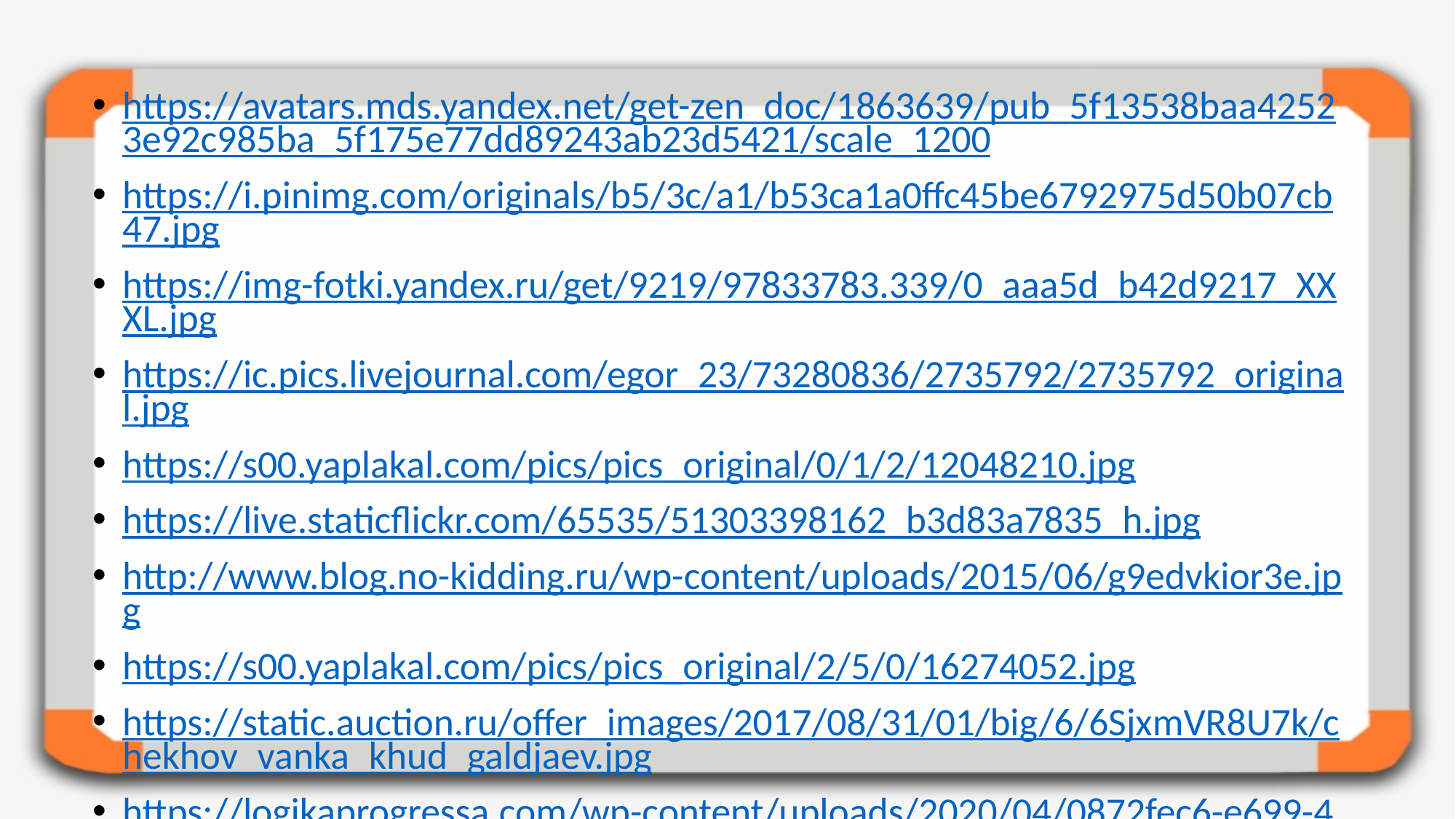

https://avatars.mds.yandex.net/get-zen_doc/1863639/pub_5f13538baa42523e92c985ba_5f175e77dd89243ab23d5421/scale_1200
https://i.pinimg.com/originals/b5/3c/a1/b53ca1a0ffc45be6792975d50b07cb47.jpg
https://img-fotki.yandex.ru/get/9219/97833783.339/0_aaa5d_b42d9217_XXXL.jpg
https://ic.pics.livejournal.com/egor_23/73280836/2735792/2735792_original.jpg
https://s00.yaplakal.com/pics/pics_original/0/1/2/12048210.jpg
https://live.staticflickr.com/65535/51303398162_b3d83a7835_h.jpg
http://www.blog.no-kidding.ru/wp-content/uploads/2015/06/g9edvkior3e.jpg
https://s00.yaplakal.com/pics/pics_original/2/5/0/16274052.jpg
https://static.auction.ru/offer_images/2017/08/31/01/big/6/6SjxmVR8U7k/chekhov_vanka_khud_galdjaev.jpg
https://logikaprogressa.com/wp-content/uploads/2020/04/0872fec6-e699-4919-a370-e5f0205d2fdd_800x600.jpg
https://i08.fotocdn.net/s129/3941f0f8f582d2e1/public_pin_l/2914683072.jpg